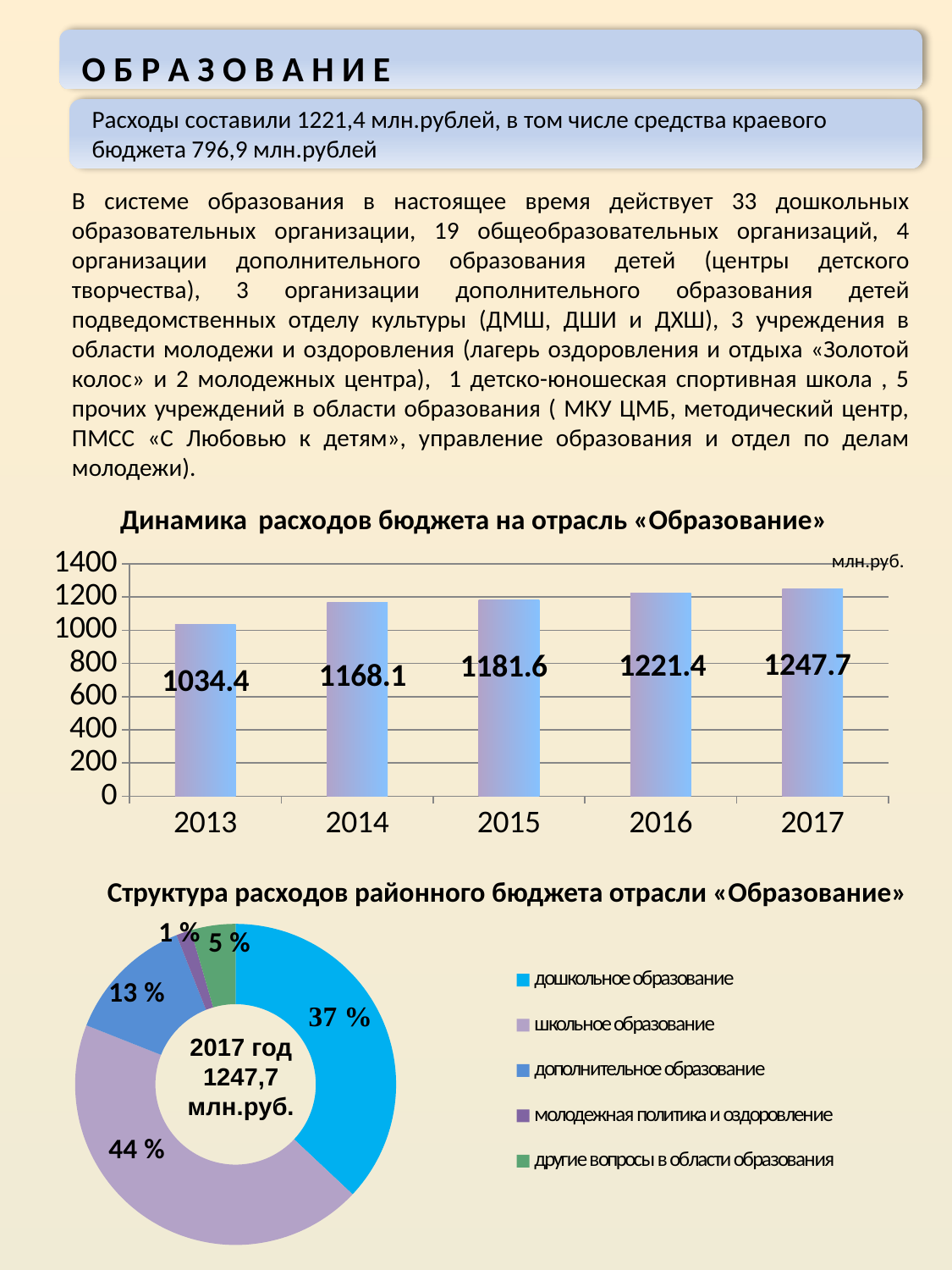

О Б Р А З О В А Н И Е
Расходы составили 1221,4 млн.рублей, в том числе средства краевого бюджета 796,9 млн.рублей

В системе образования в настоящее время действует 33 дошкольных образовательных организации, 19 общеобразовательных организаций, 4 организации дополнительного образования детей (центры детского творчества), 3 организации дополнительного образования детей подведомственных отделу культуры (ДМШ, ДШИ и ДХШ), 3 учреждения в области молодежи и оздоровления (лагерь оздоровления и отдыха «Золотой колос» и 2 молодежных центра),  1 детско-юношеская спортивная школа , 5 прочих учреждений в области образования ( МКУ ЦМБ, методический центр, ПМСС «С Любовью к детям», управление образования и отдел по делам молодежи).
Динамика  расходов бюджета на отрасль «Образование»

### Chart

| Category | Ряд 1 |
|---|---|
| 2013 | 1034.4 |
| 2014 | 1168.1 |
| 2015 | 1181.6 |
| 2016 | 1221.4 |
| 2017 | 1247.7 |
млн.руб.
Структура расходов районного бюджета отрасли «Образование»

### Chart

| Category |  продажи |
|---|---|
| дошкольное образование | 0.37 |
| школьное образование  | 0.44 |
| дополнительное образование | 0.13 |
| молодежная политика и оздоровление  | 0.015 |
| другие вопросы в области образования | 0.045 |
2017 год 1247,7 млн.руб.